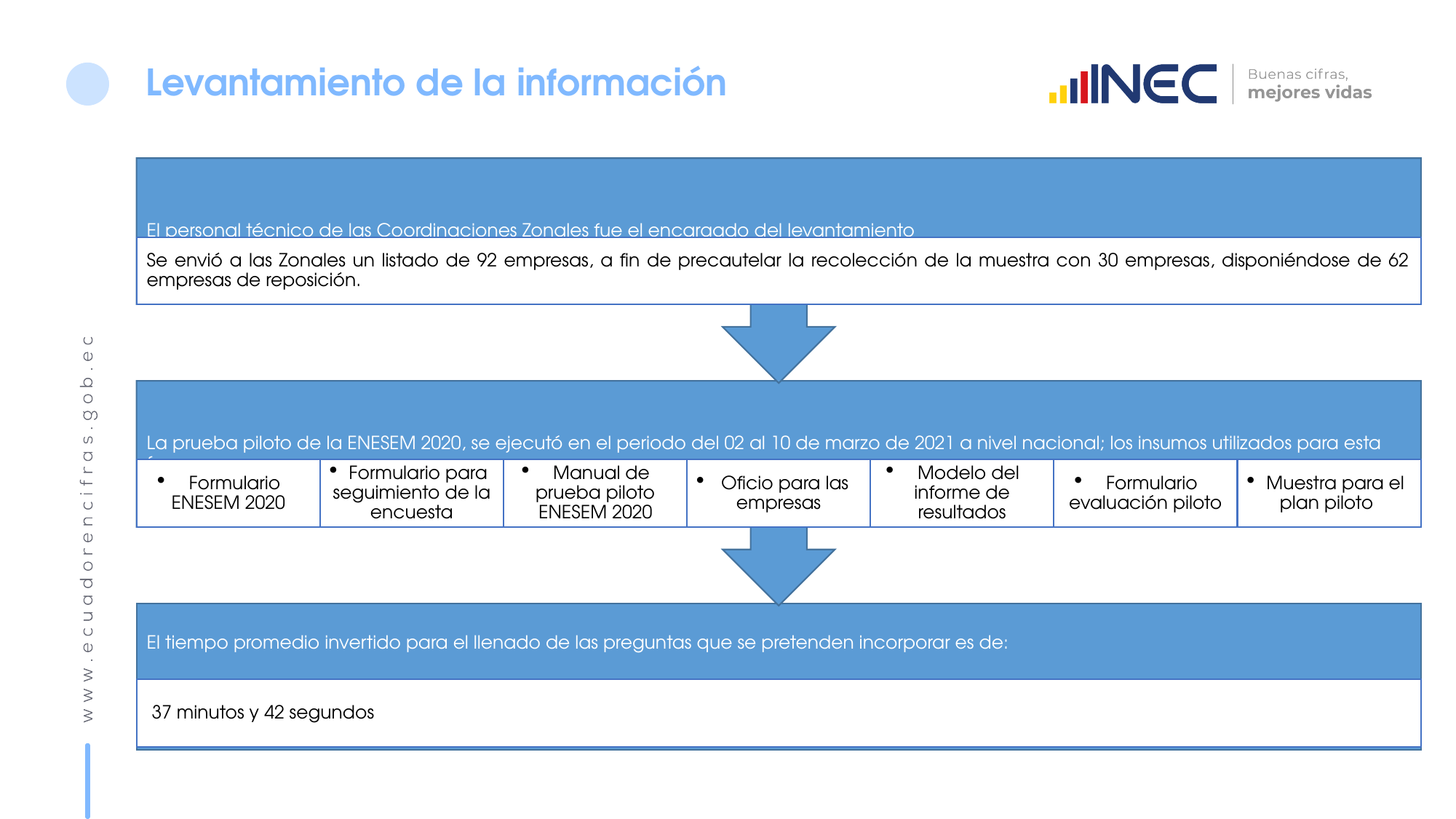

# Levantamiento de la información
El tiempo promedio invertido para el llenado de las preguntas que se pretenden incorporar es de:
 37 minutos y 42 segundos
La prueba piloto de la ENESEM 2020, se ejecutó en el periodo del 02 al 10 de marzo de 2021 a nivel nacional; los insumos utilizados para esta fueron:
 Formulario ENESEM 2020
 Formulario para seguimiento de la encuesta
 Manual de prueba piloto ENESEM 2020
 Oficio para las empresas
 Modelo del informe de resultados
 Formulario evaluación piloto
 Muestra para el plan piloto
El personal técnico de las Coordinaciones Zonales fue el encargado del levantamiento
Se envió a las Zonales un listado de 92 empresas, a fin de precautelar la recolección de la muestra con 30 empresas, disponiéndose de 62 empresas de reposición.